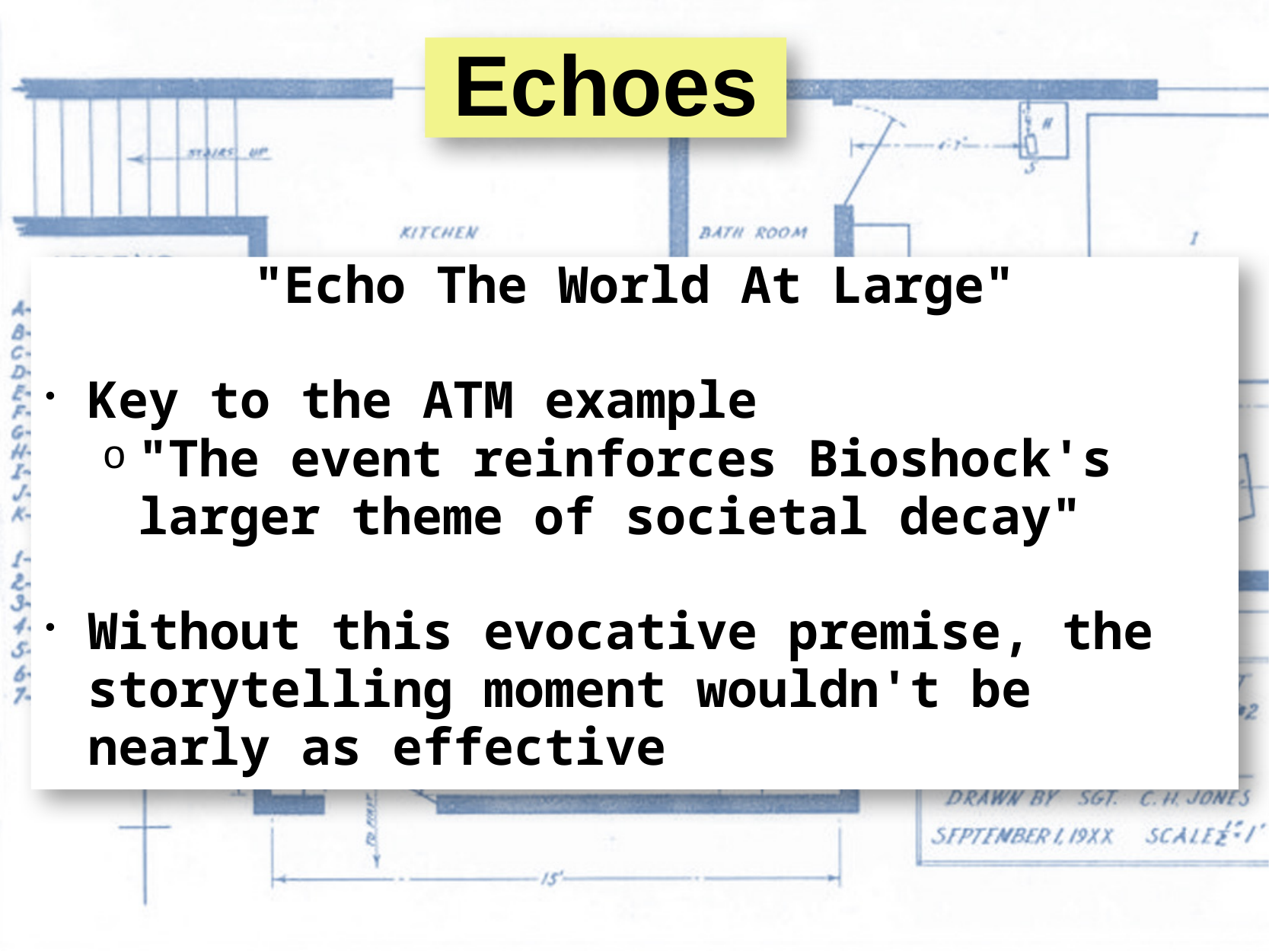

# Echoes
"Echo The World At Large"

Key to the ATM example
"The event reinforces Bioshock's larger theme of societal decay"

Without this evocative premise, the storytelling moment wouldn't be nearly as effective